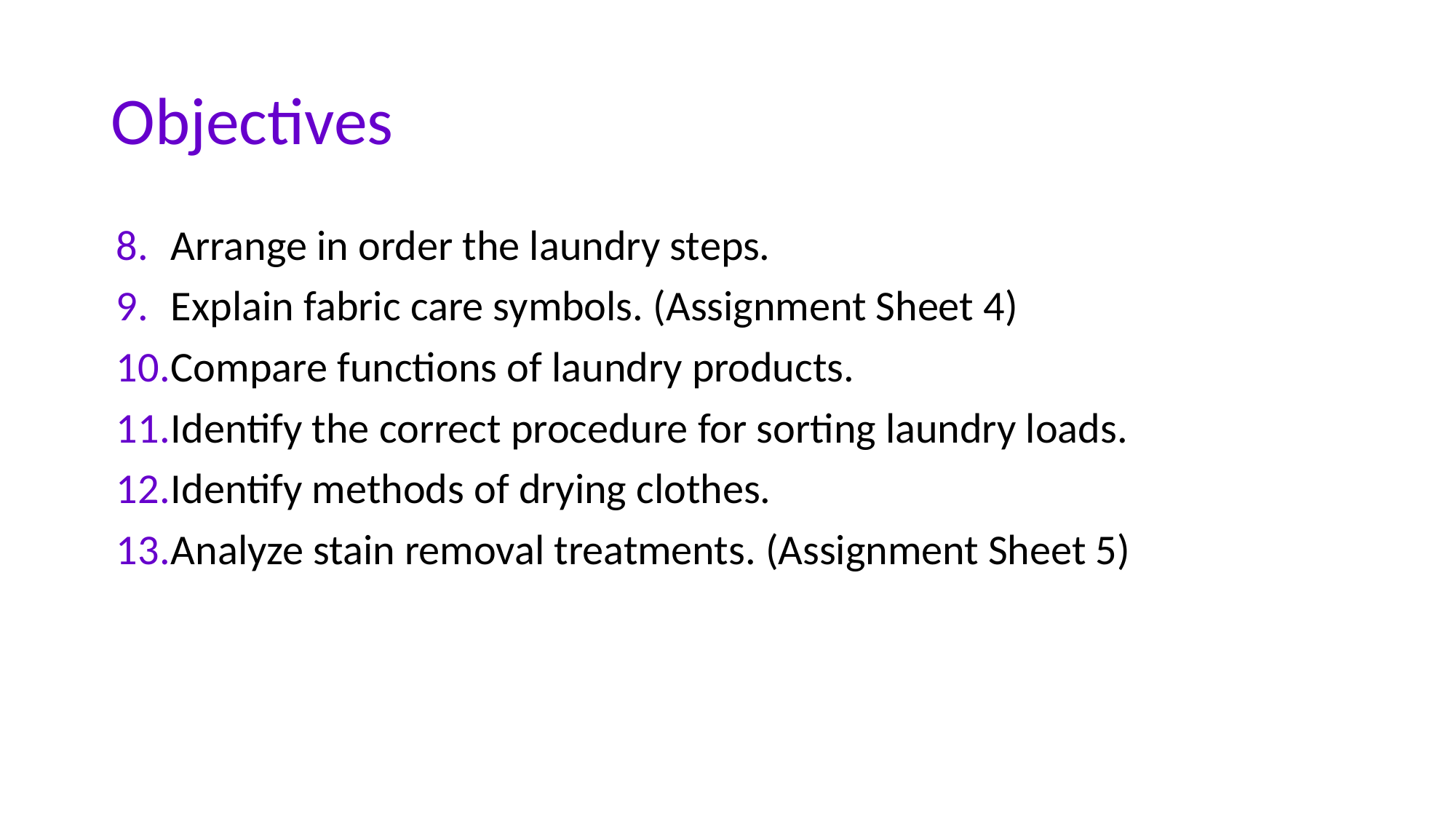

# Objectives
Arrange in order the laundry steps.
Explain fabric care symbols. (Assignment Sheet 4)
Compare functions of laundry products.
Identify the correct procedure for sorting laundry loads.
Identify methods of drying clothes.
Analyze stain removal treatments. (Assignment Sheet 5)